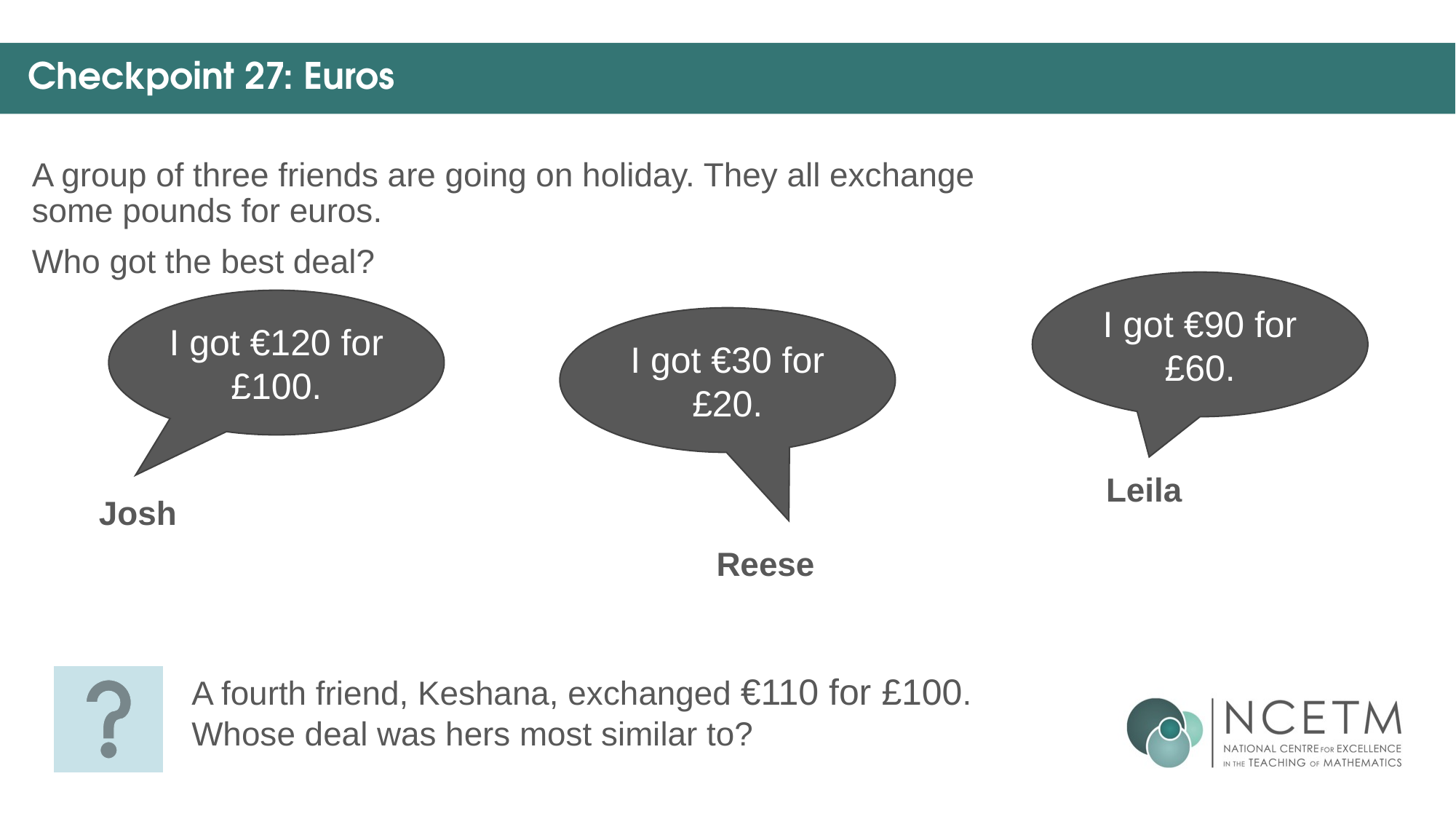

Checkpoint 27: Euros
A group of three friends are going on holiday. They all exchange some pounds for euros.
Who got the best deal?
I got €90 for £60.
I got €120 for £100.
I got €30 for £20.
Leila
Josh
Reese
A fourth friend, Keshana, exchanged €110 for £100. Whose deal was hers most similar to?